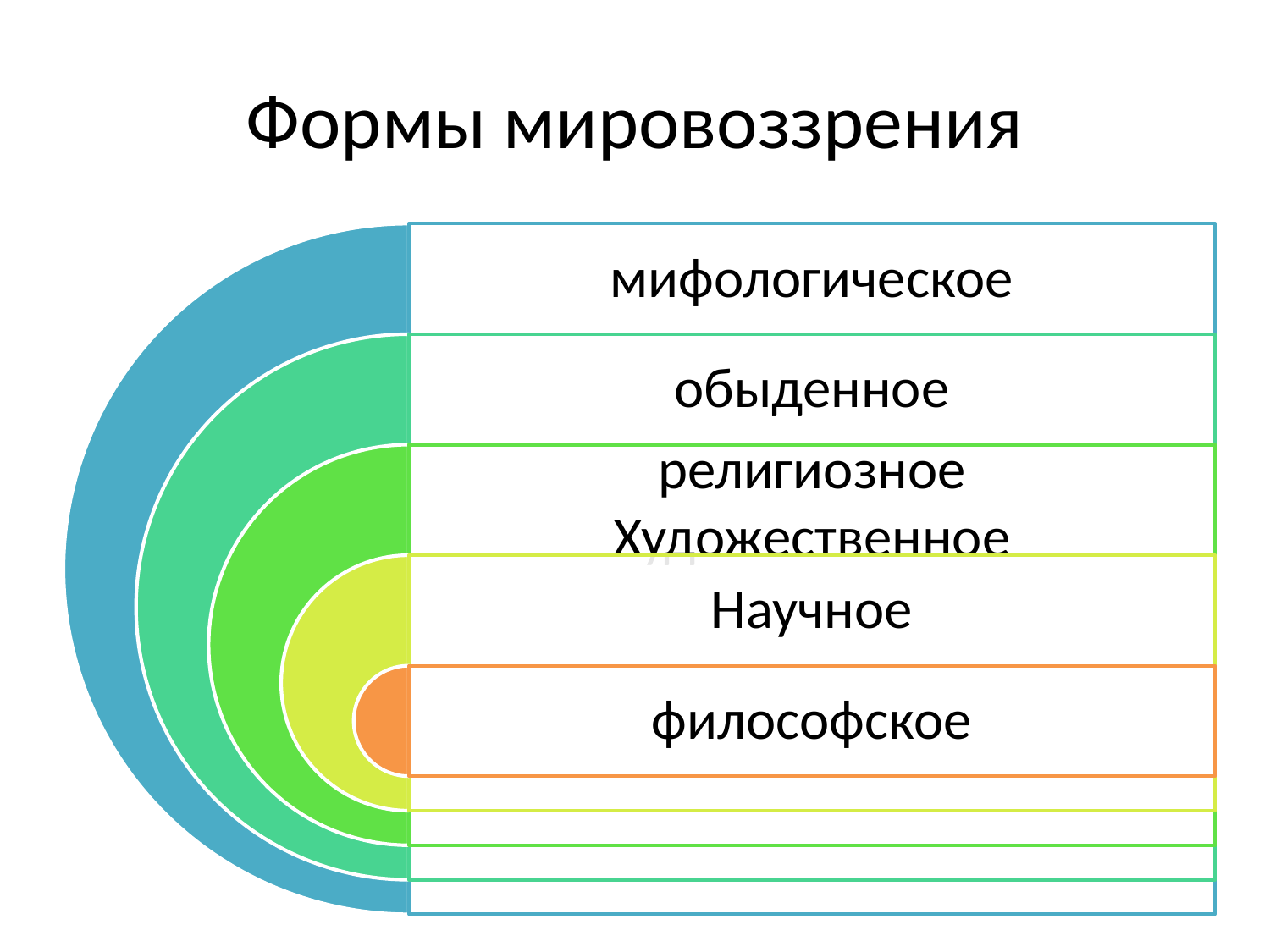

# Формы мировоззрения
мифологическое
обыденное
религиозное
Художественное
Научное
философское